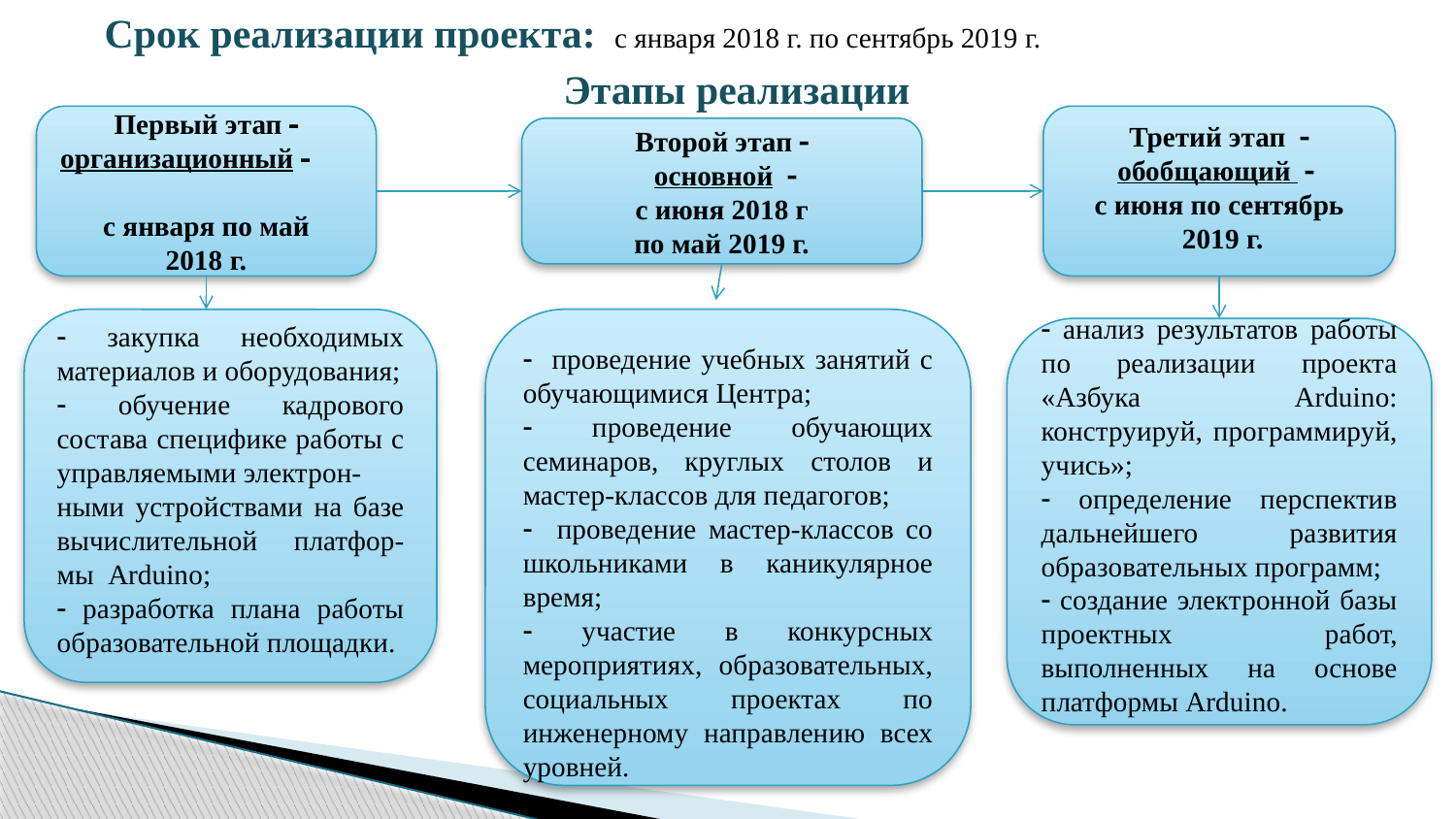

Срок реализации проекта:  с января 2018 г. по сентябрь 2019 г.
Этапы реализации

 Первый этап −
организационный −
 с января по май
2018 г.

Третий этап  −
 обобщающий  −
с июня по сентябрь
 2019 г.

Второй этап −
 основной  −
 с июня 2018 г
по май 2019 г.

− закупка необходимых материалов и оборудования;
− обучение кадрового состава специфике работы с управляемыми электрон-
ными устройствами на базе вычислительной  платфор-мы  Arduino;
− разработка плана работы образовательной площадки.

−  проведение учебных занятий с обучающимися Центра;
− проведение обучающих семинаров, круглых столов и мастер-классов для педагогов;
−  проведение мастер-классов со школьниками в каникулярное время;
− участие в конкурсных мероприятиях, образовательных, социальных проектах по инженерному направлению всех уровней.

− анализ результатов работы по реализации проекта «Азбука Arduino: конструируй, программируй, учись»;
− определение перспектив дальнейшего развития образовательных программ;
− создание электронной базы проектных работ, выполненных на основе платформы Arduino.